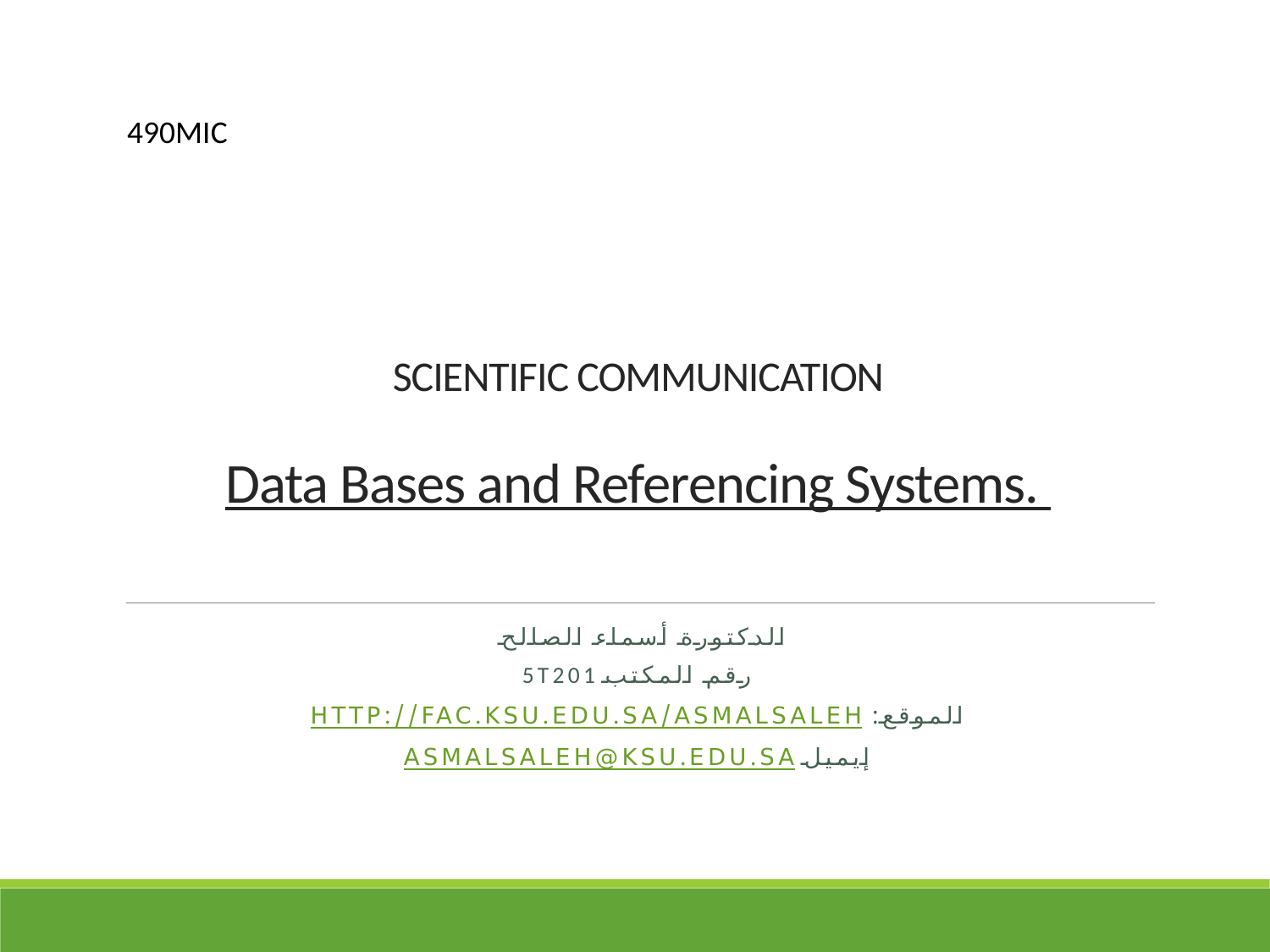

# SCIENTIFIC COMMUNICATION Data Bases and Referencing Systems.
490MIC
الدكتورة أسماء الصالح
رقم المكتب 5T201
الموقع: http://fac.ksu.edu.sa/asmalsaleh
إيميل asmalsaleh@KSU.EDU.SA